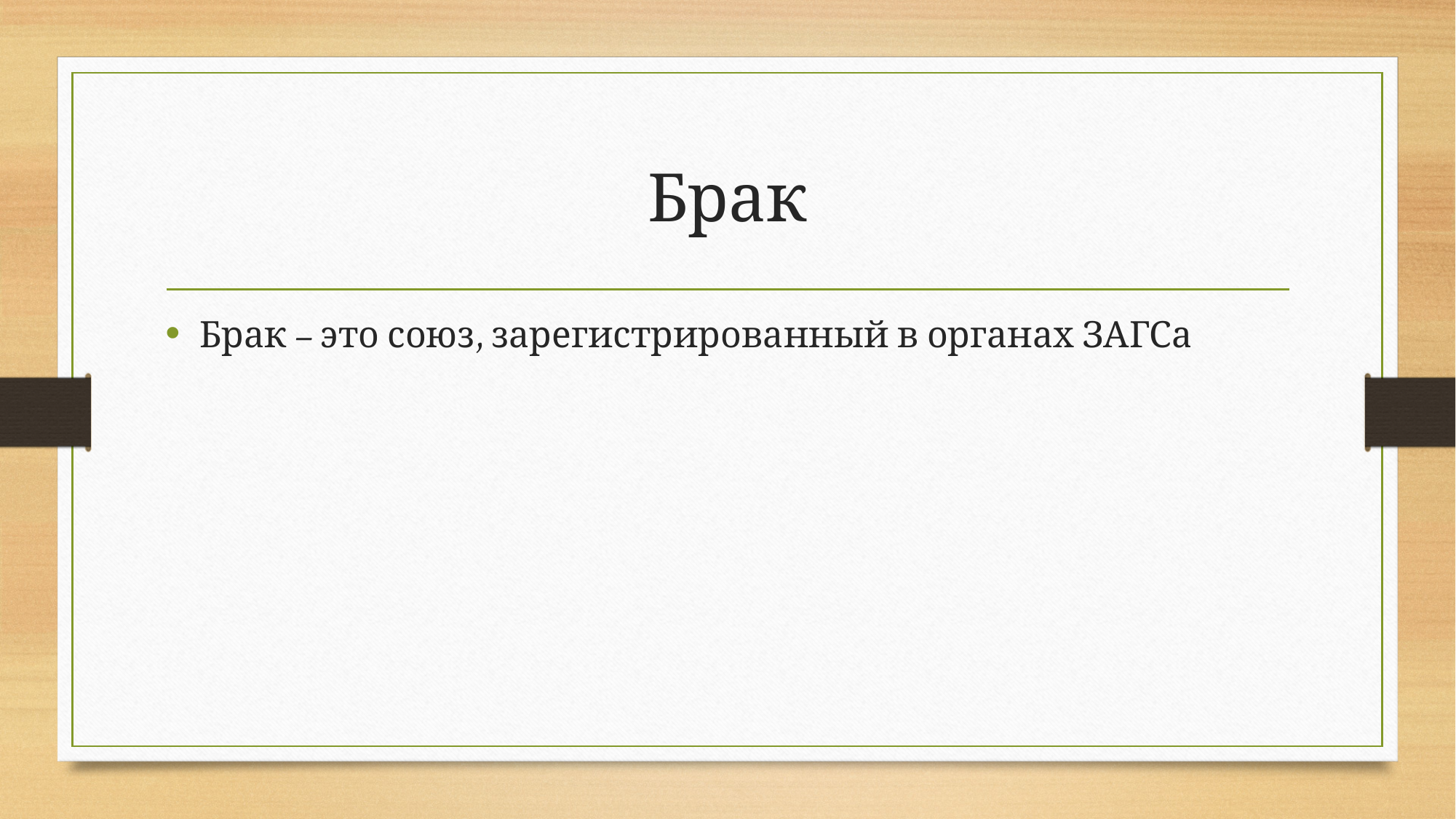

# Брак
Брак – это союз, зарегистрированный в органах ЗАГСа